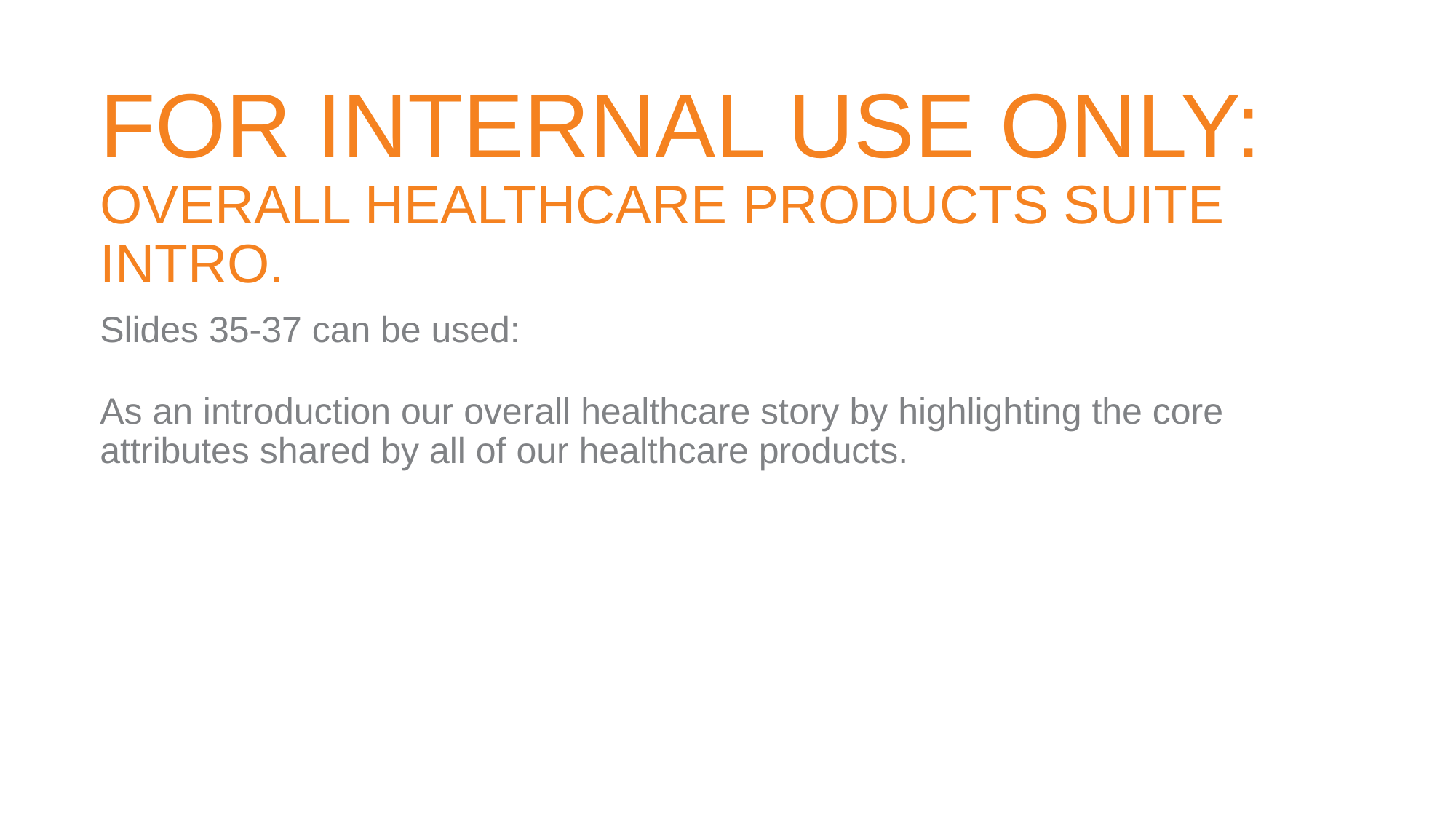

# FOR INTERNAL USE ONLY: OVERALL HEALTHCARE PRODUCTS SUITE INTRO.
Slides 35-37 can be used:
As an introduction our overall healthcare story by highlighting the core attributes shared by all of our healthcare products.